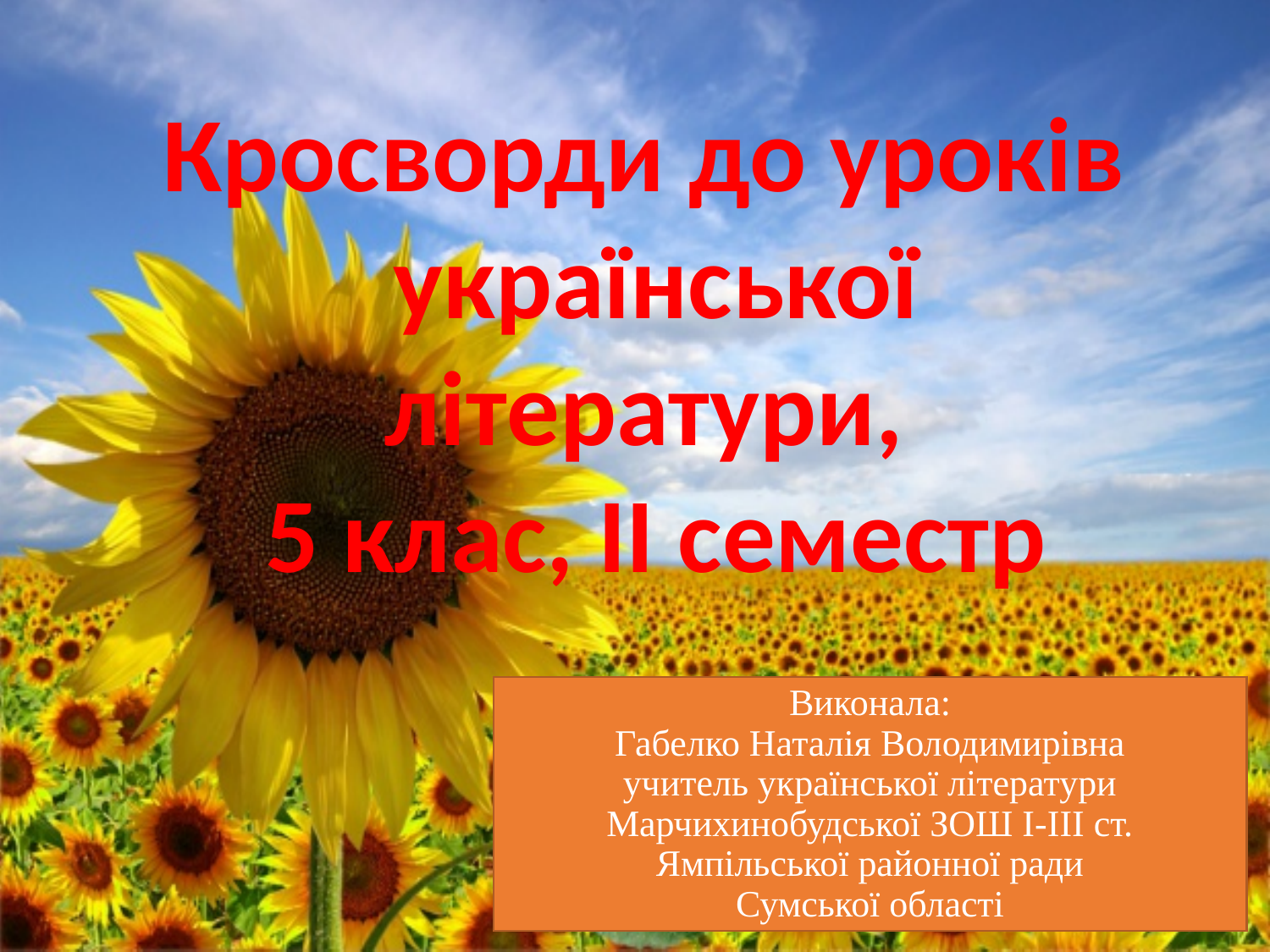

# Кросворди до уроків української літератури, 5 клас, ІІ семестр
Виконала:
Габелко Наталія Володимирівна
учитель української літератури
Марчихинобудської ЗОШ І-ІІІ ст.
Ямпільської районної ради
Сумської області